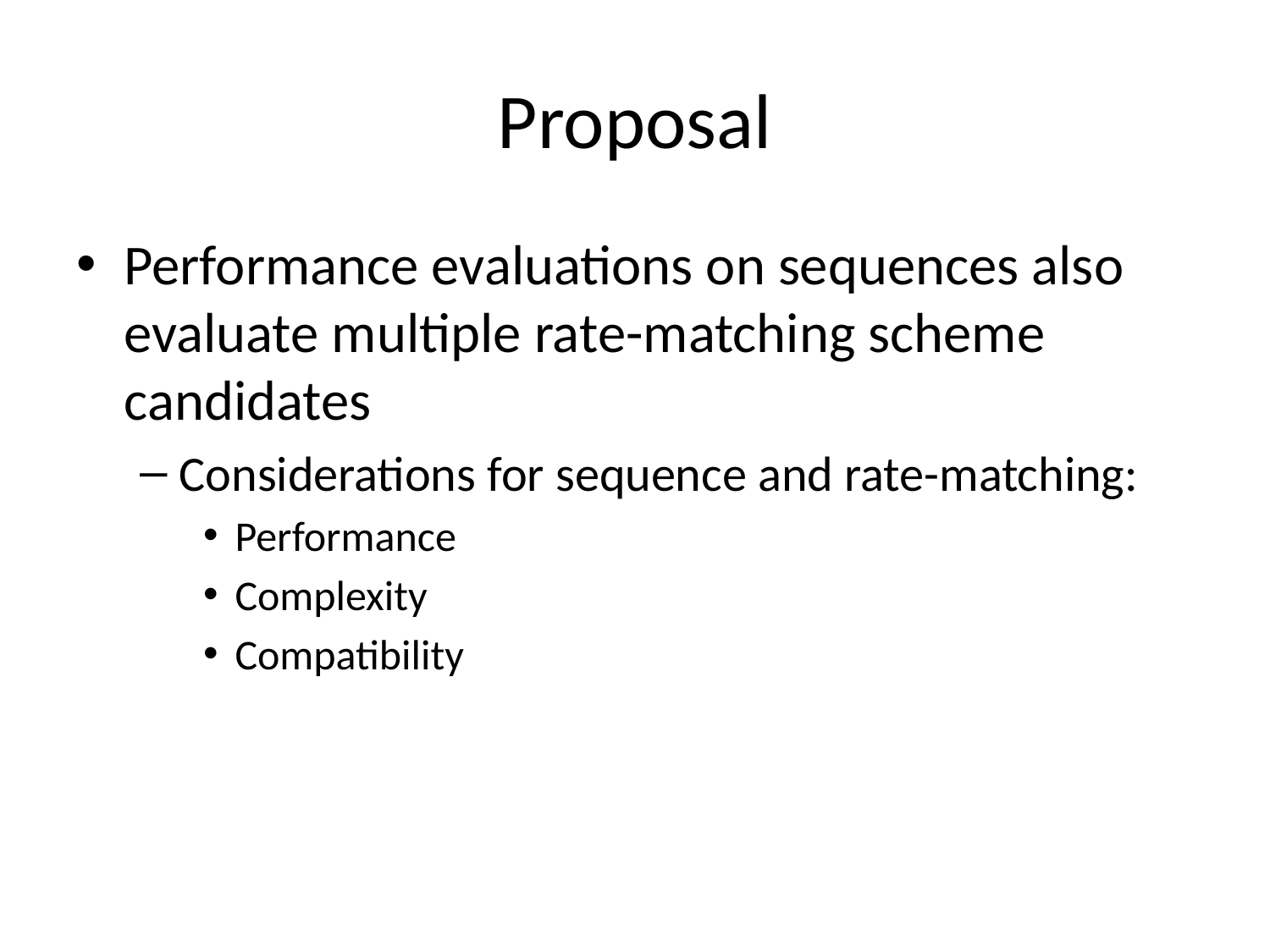

# Proposal
Performance evaluations on sequences also evaluate multiple rate-matching scheme candidates
Considerations for sequence and rate-matching:
Performance
Complexity
Compatibility